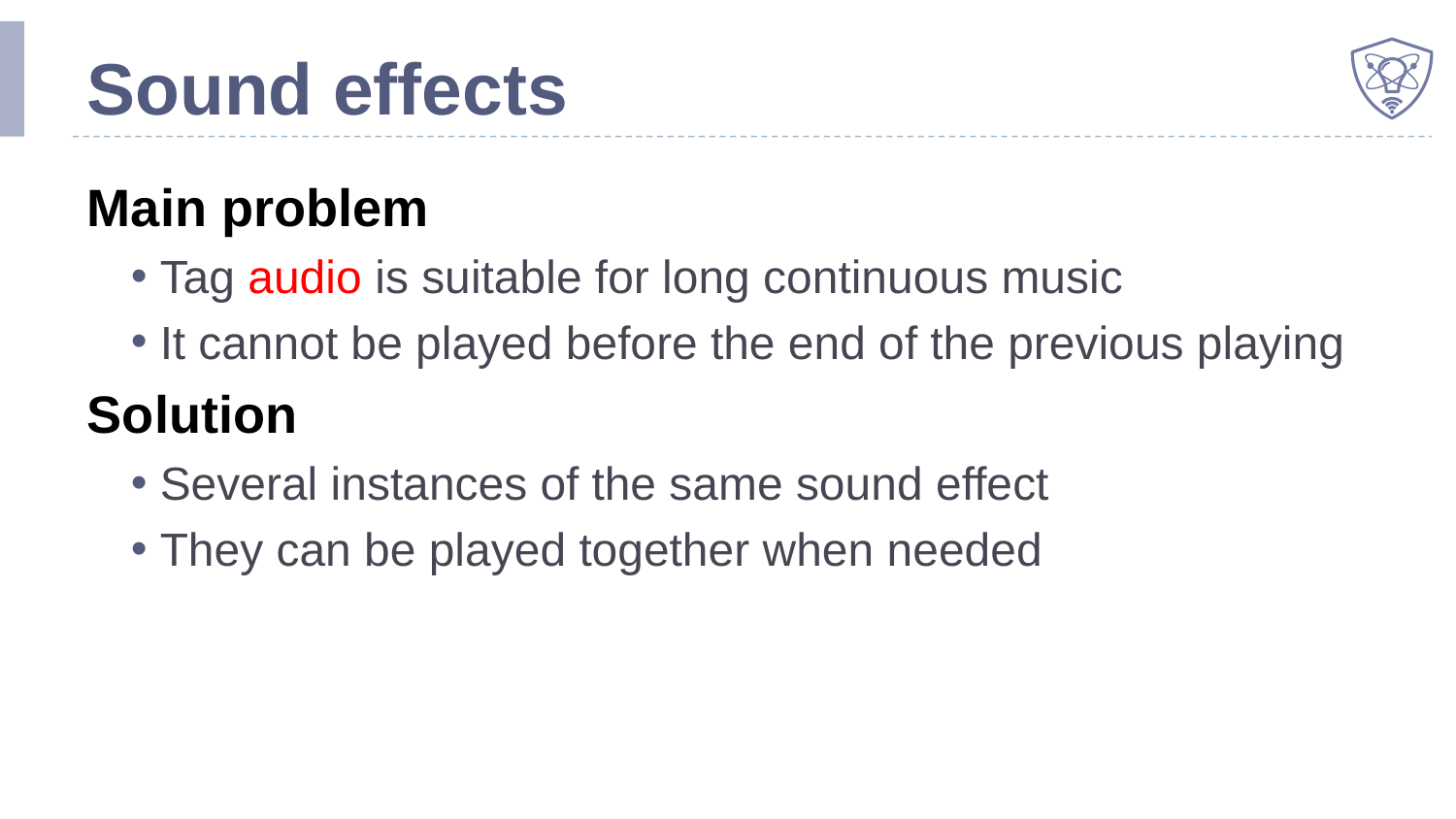

# Sound effects
Main problem
Tag audio is suitable for long continuous music
It cannot be played before the end of the previous playing
Solution
Several instances of the same sound effect
They can be played together when needed